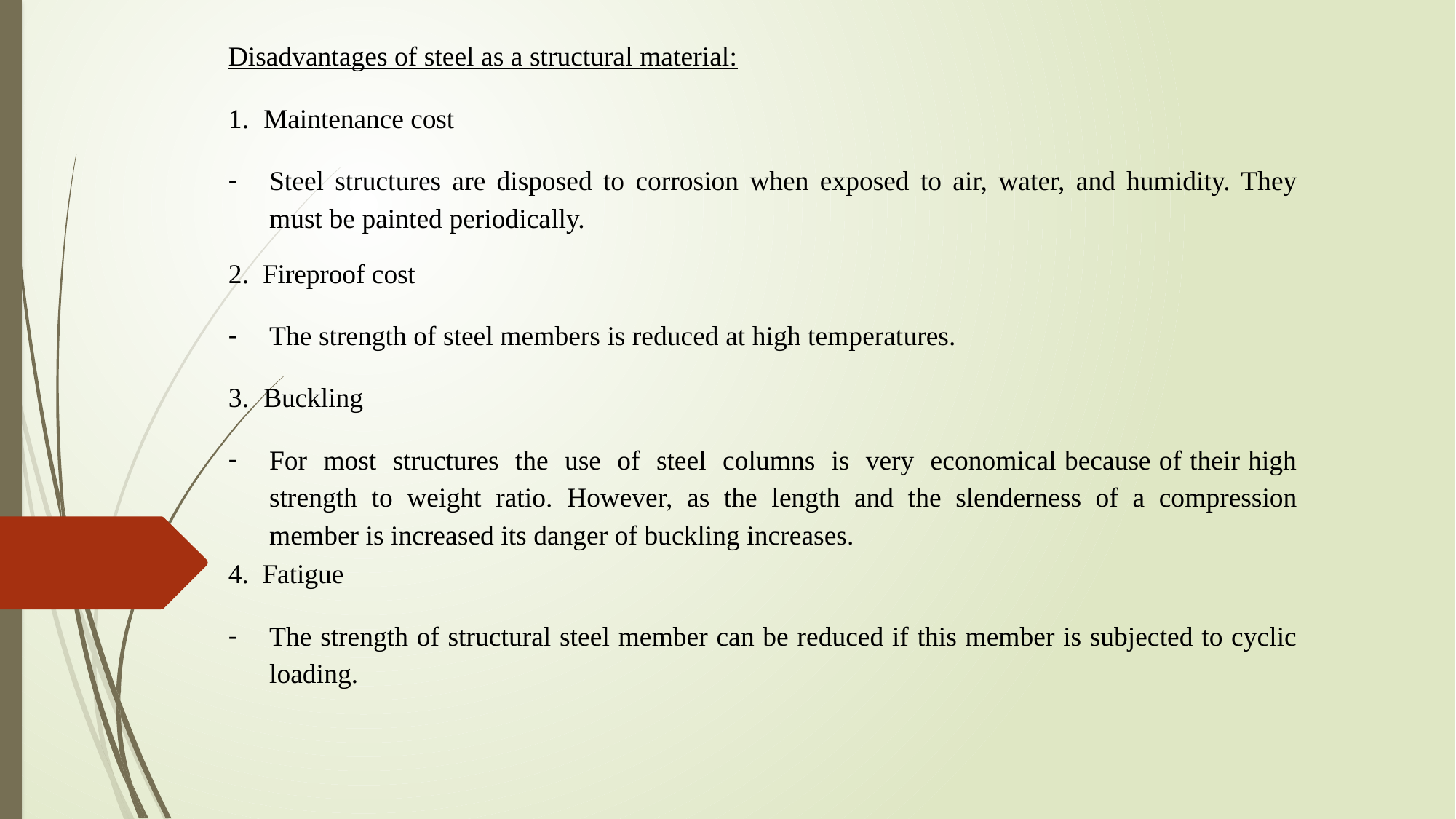

Disadvantages of steel as a structural material:

1.  Maintenance cost

Steel structures are disposed to corrosion when exposed to air, water, and humidity. They must be painted periodically.
2.  Fireproof cost

The strength of steel members is reduced at high temperatures.

3.  Buckling

For  most  structures  the  use  of  steel  columns  is  very  economical because of their high strength to weight ratio. However, as the length and the slenderness of a compression member is increased its danger of buckling increases.
4.  Fatigue

The strength of structural steel member can be reduced if this member is subjected to cyclic loading.